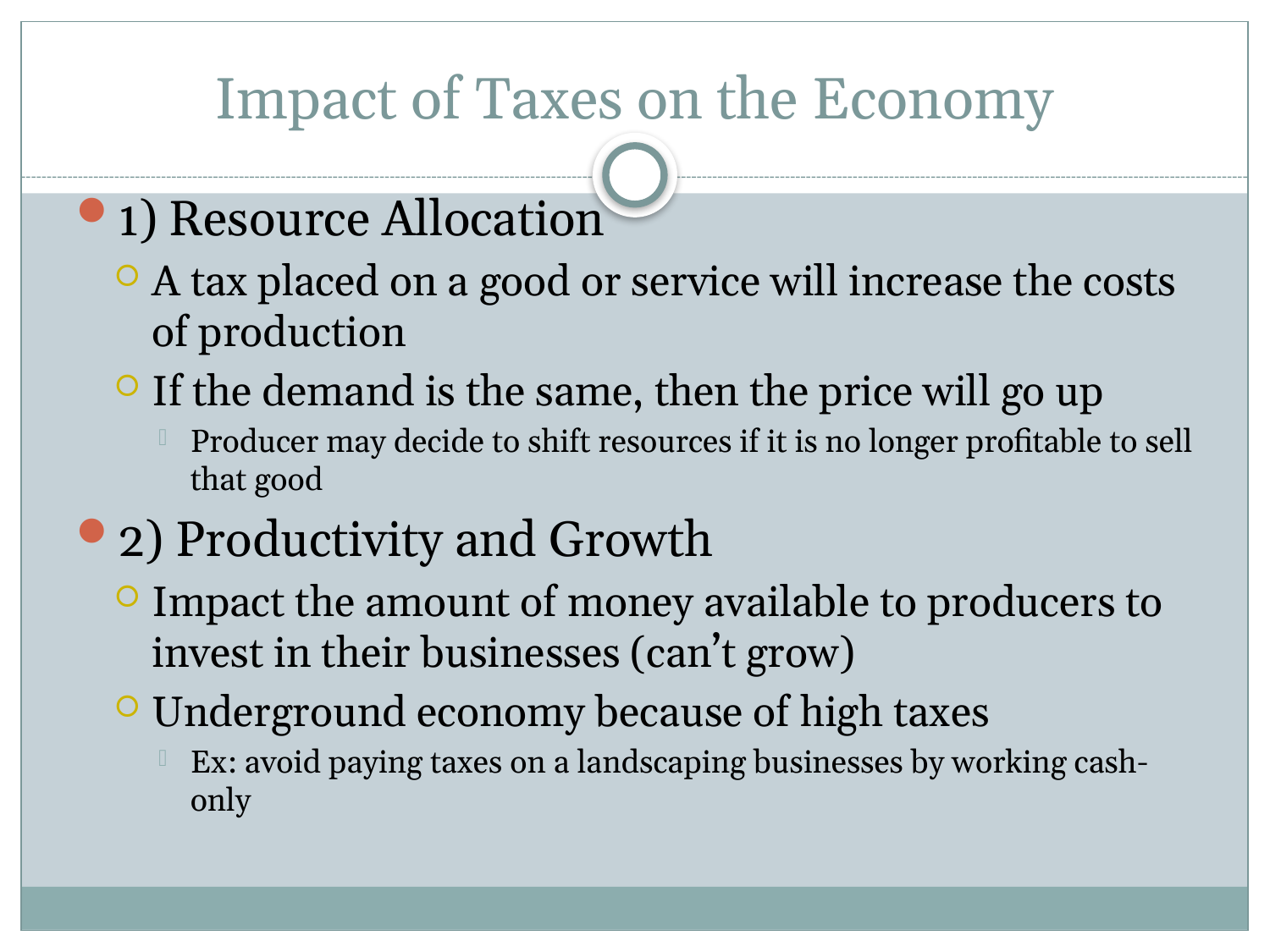

# Impact of Taxes on the Economy
1) Resource Allocation
A tax placed on a good or service will increase the costs of production
If the demand is the same, then the price will go up
Producer may decide to shift resources if it is no longer profitable to sell that good
2) Productivity and Growth
Impact the amount of money available to producers to invest in their businesses (can’t grow)
Underground economy because of high taxes
Ex: avoid paying taxes on a landscaping businesses by working cash-only